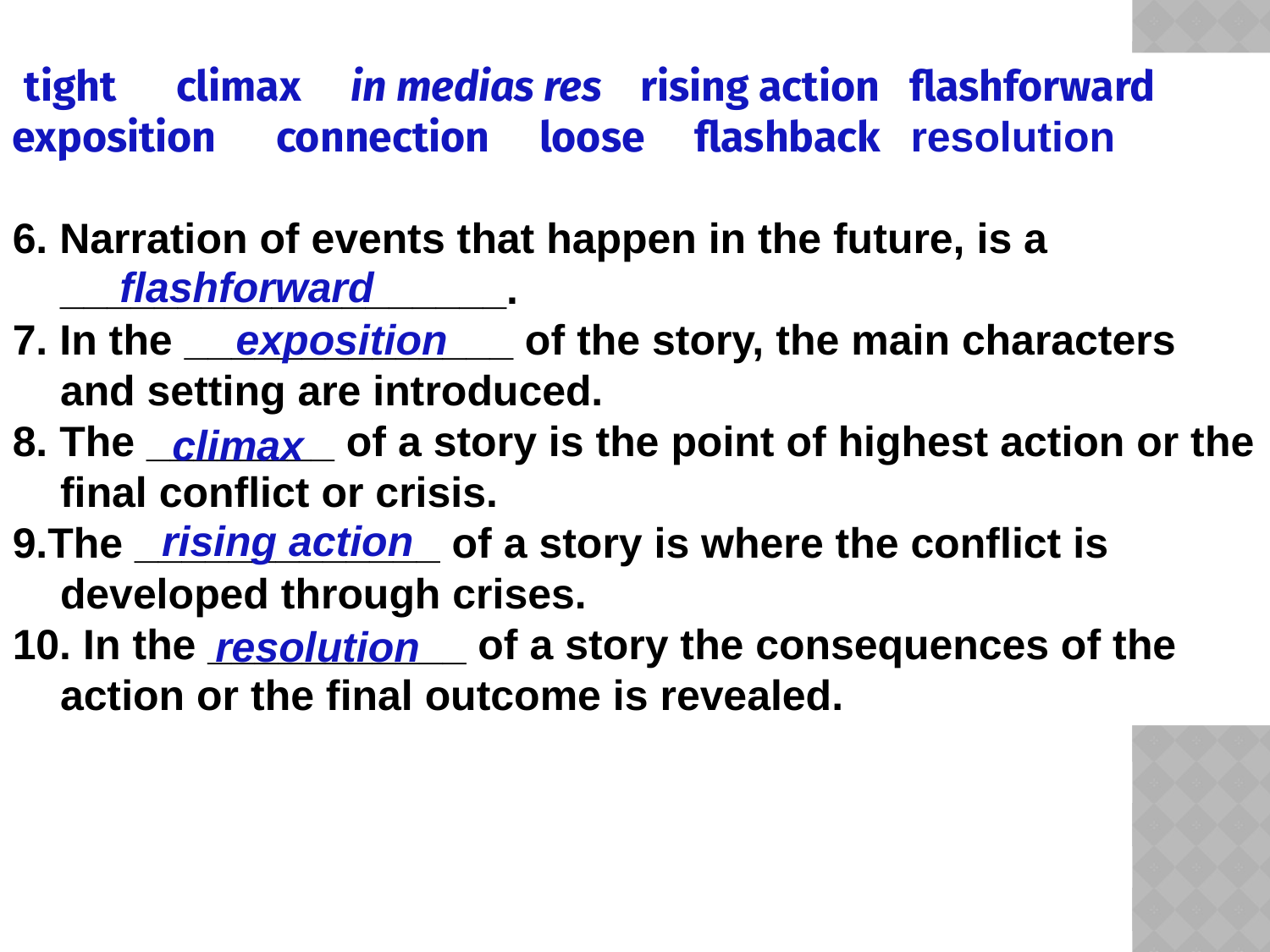

tight      climax     in medias res    rising action   flashforward
exposition      connection     loose     flashback   resolution

6. Narration of events that happen in the future, is a ___________________.
7. In the ______________ of the story, the main characters and setting are introduced.
8. The ________ of a story is the point of highest action or the final conflict or crisis.
9.The _____________ of a story is where the conflict is developed through crises.
10. In the ___________ of a story the consequences of the action or the final outcome is revealed.
flashforward
exposition
climax
rising action
resolution